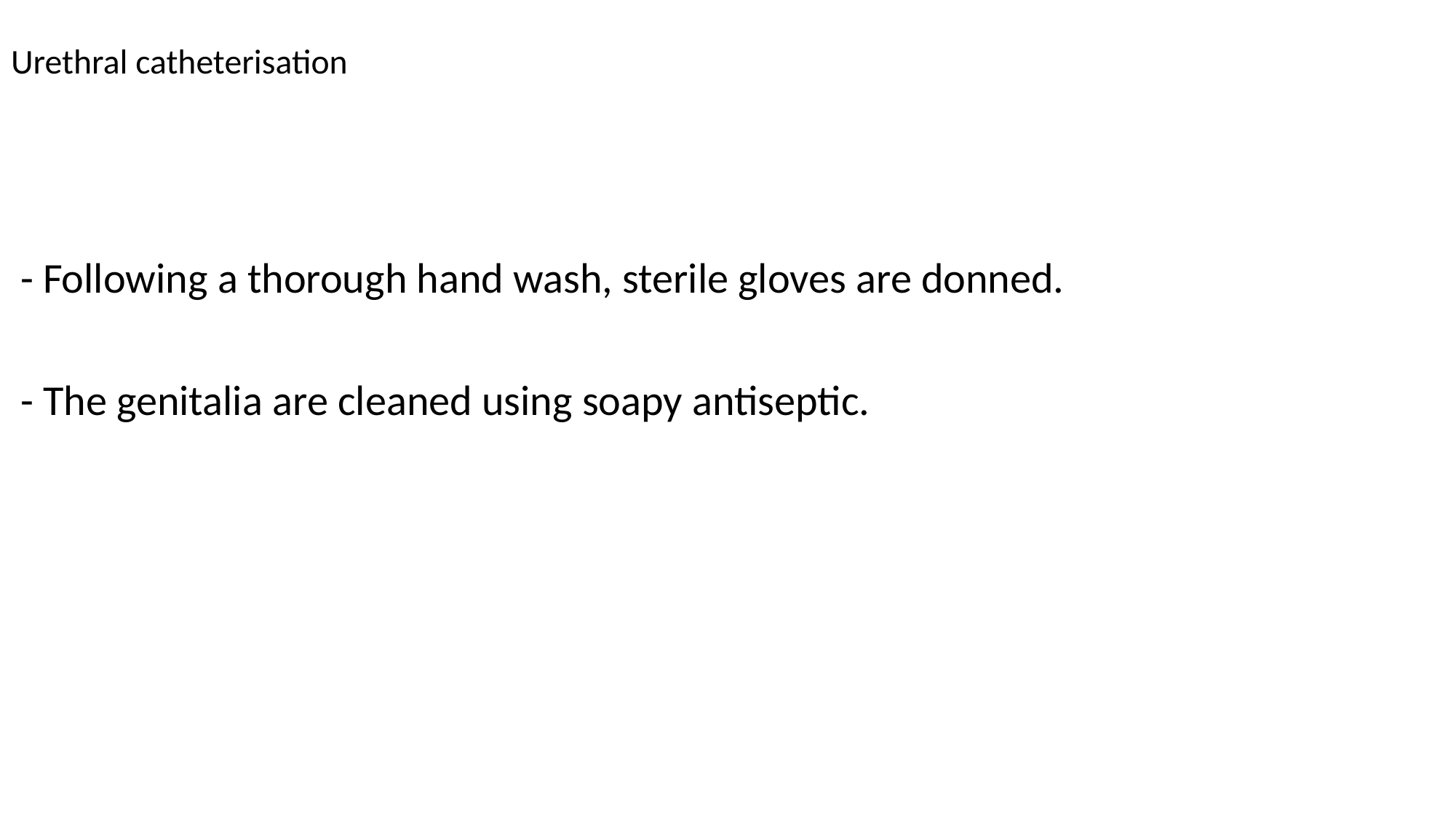

# Urethral catheterisation

 - Following a thorough hand wash, sterile gloves are donned.

 - The genitalia are cleaned using soapy antiseptic.